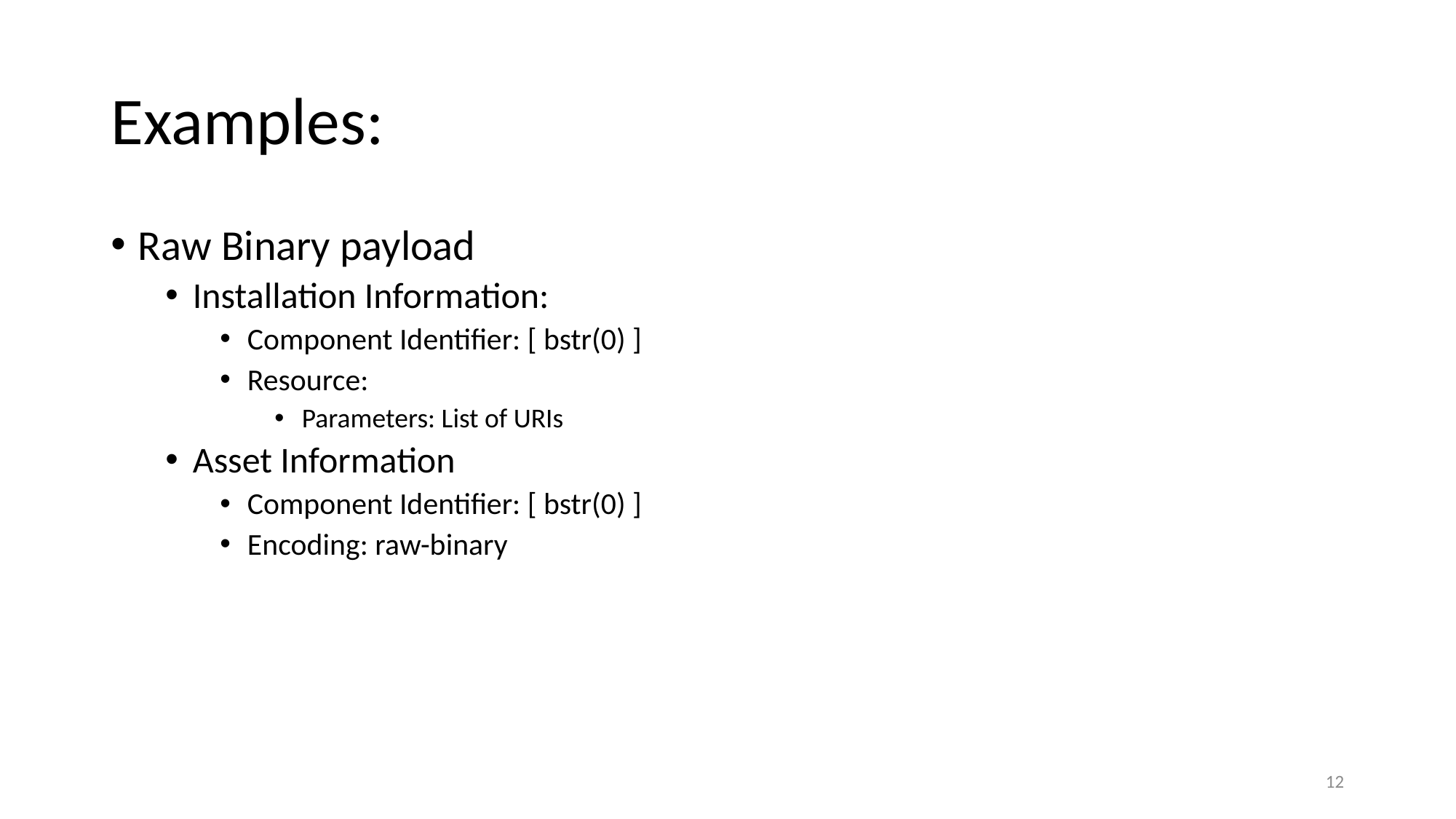

# Examples:
Raw Binary payload
Installation Information:
Component Identifier: [ bstr(0) ]
Resource:
Parameters: List of URIs
Asset Information
Component Identifier: [ bstr(0) ]
Encoding: raw-binary
12